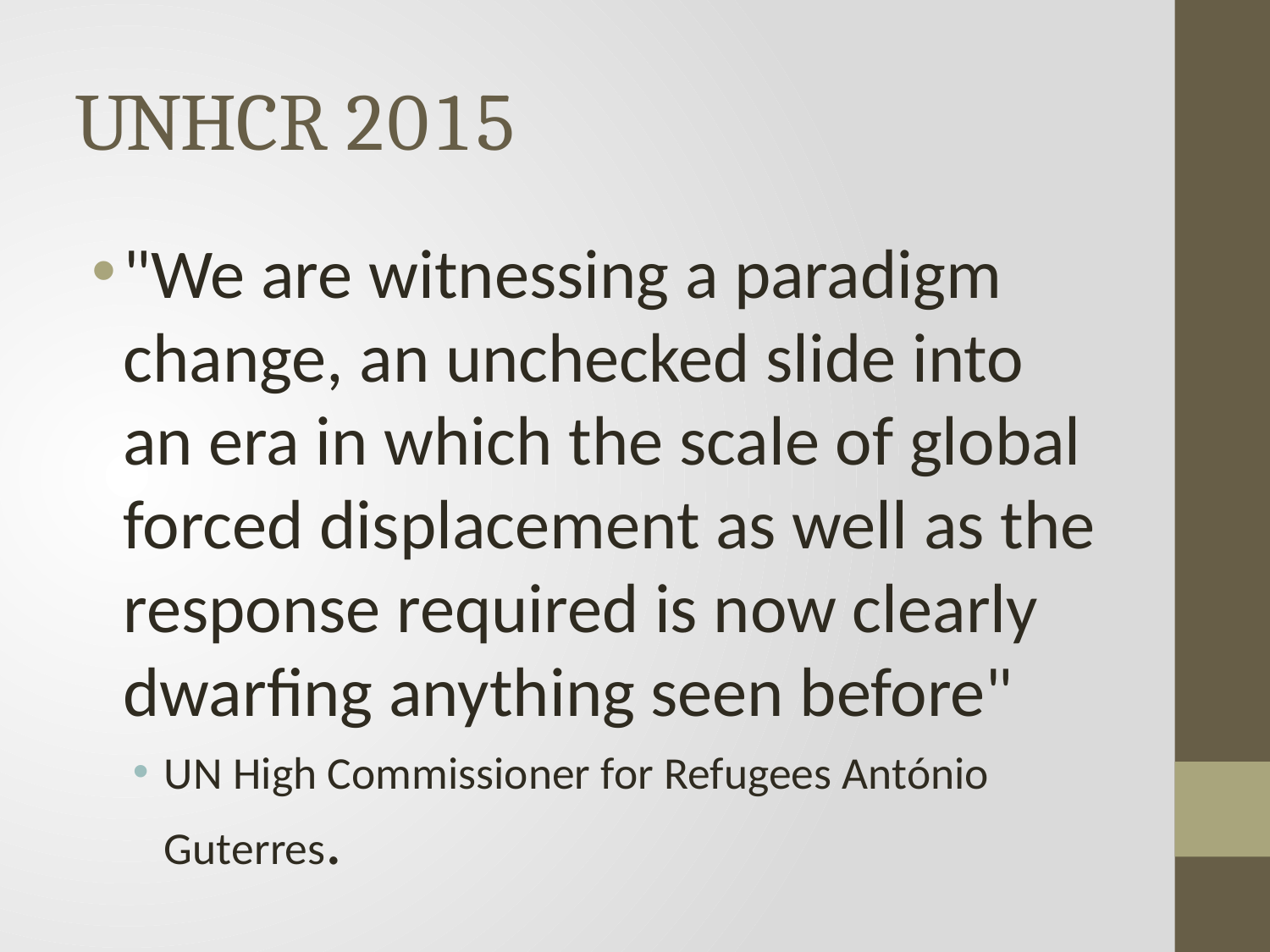

# UNHCR 2015
"We are witnessing a paradigm change, an unchecked slide into an era in which the scale of global forced displacement as well as the response required is now clearly dwarfing anything seen before"
UN High Commissioner for Refugees António Guterres.